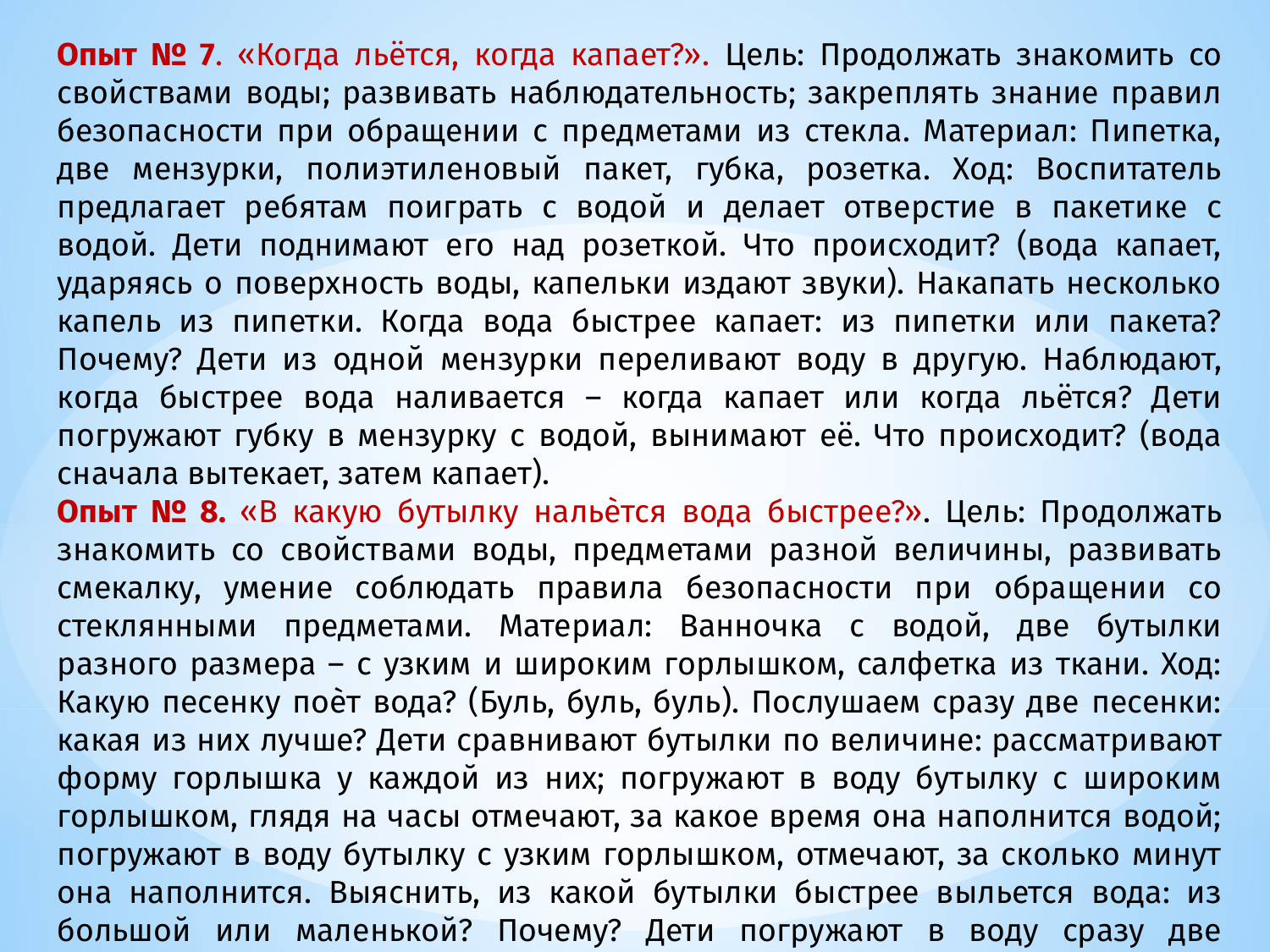

Опыт № 7. «Когда льётся, когда капает?». Цель: Продолжать знакомить со свойствами воды; развивать наблюдательность; закреплять знание правил безопасности при обращении с предметами из стекла. Материал: Пипетка, две мензурки, полиэтиленовый пакет, губка, розетка. Ход: Воспитатель предлагает ребятам поиграть с водой и делает отверстие в пакетике с водой. Дети поднимают его над розеткой. Что происходит? (вода капает, ударяясь о поверхность воды, капельки издают звуки). Накапать несколько капель из пипетки. Когда вода быстрее капает: из пипетки или пакета? Почему? Дети из одной мензурки переливают воду в другую. Наблюдают, когда быстрее вода наливается – когда капает или когда льётся? Дети погружают губку в мензурку с водой, вынимают её. Что происходит? (вода сначала вытекает, затем капает).
Опыт № 8. «В какую бутылку нальѐтся вода быстрее?». Цель: Продолжать знакомить со свойствами воды, предметами разной величины, развивать смекалку, умение соблюдать правила безопасности при обращении со стеклянными предметами. Материал: Ванночка с водой, две бутылки разного размера – с узким и широким горлышком, салфетка из ткани. Ход: Какую песенку поѐт вода? (Буль, буль, буль). Послушаем сразу две песенки: какая из них лучше? Дети сравнивают бутылки по величине: рассматривают форму горлышка у каждой из них; погружают в воду бутылку с широким горлышком, глядя на часы отмечают, за какое время она наполнится водой; погружают в воду бутылку с узким горлышком, отмечают, за сколько минут она наполнится. Выяснить, из какой бутылки быстрее выльется вода: из большой или маленькой? Почему? Дети погружают в воду сразу две бутылки.